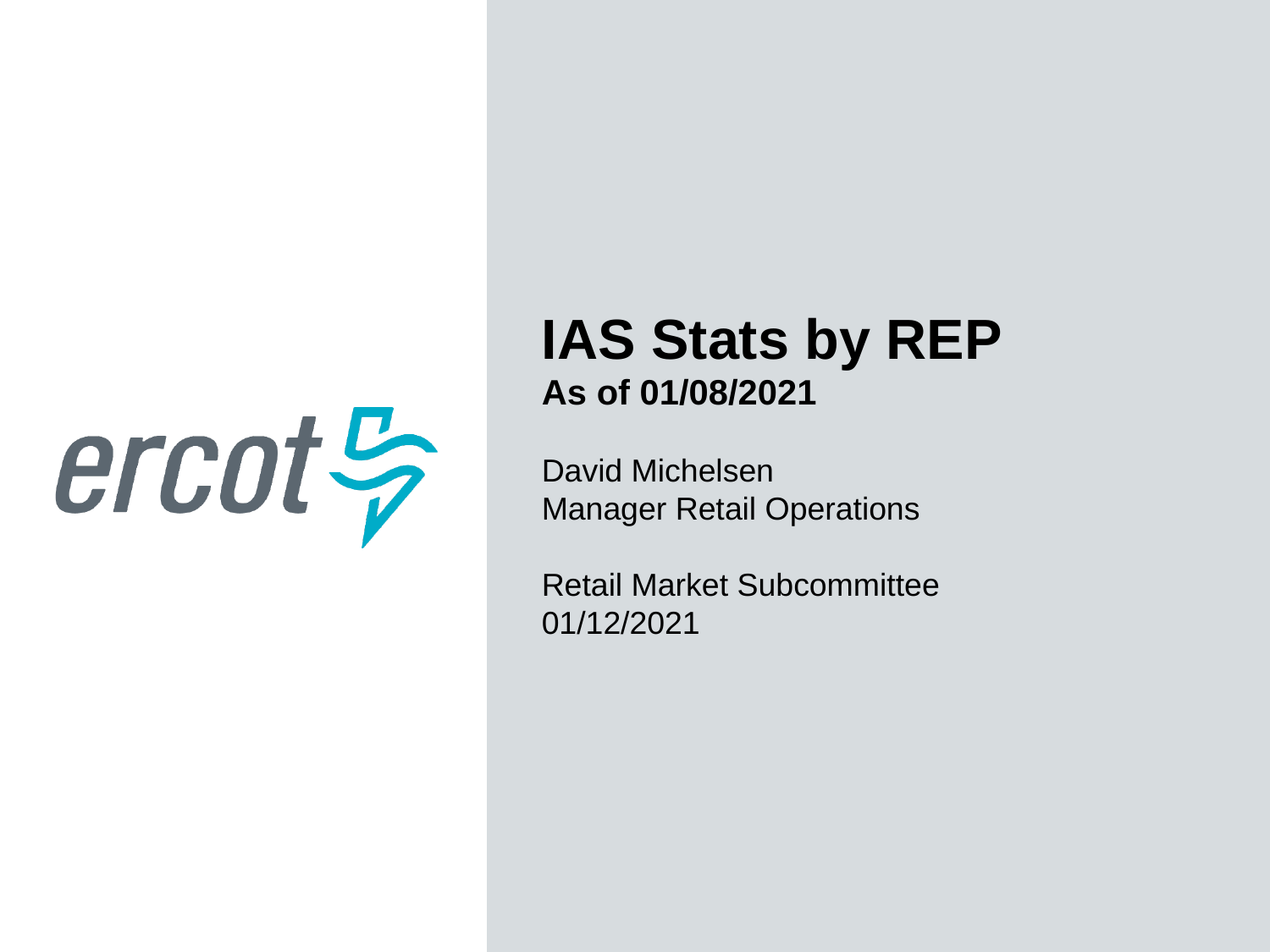

IAS Stats by REP
As of 01/08/2021

David Michelsen
Manager Retail Operations

Retail Market Subcommittee
01/12/2021